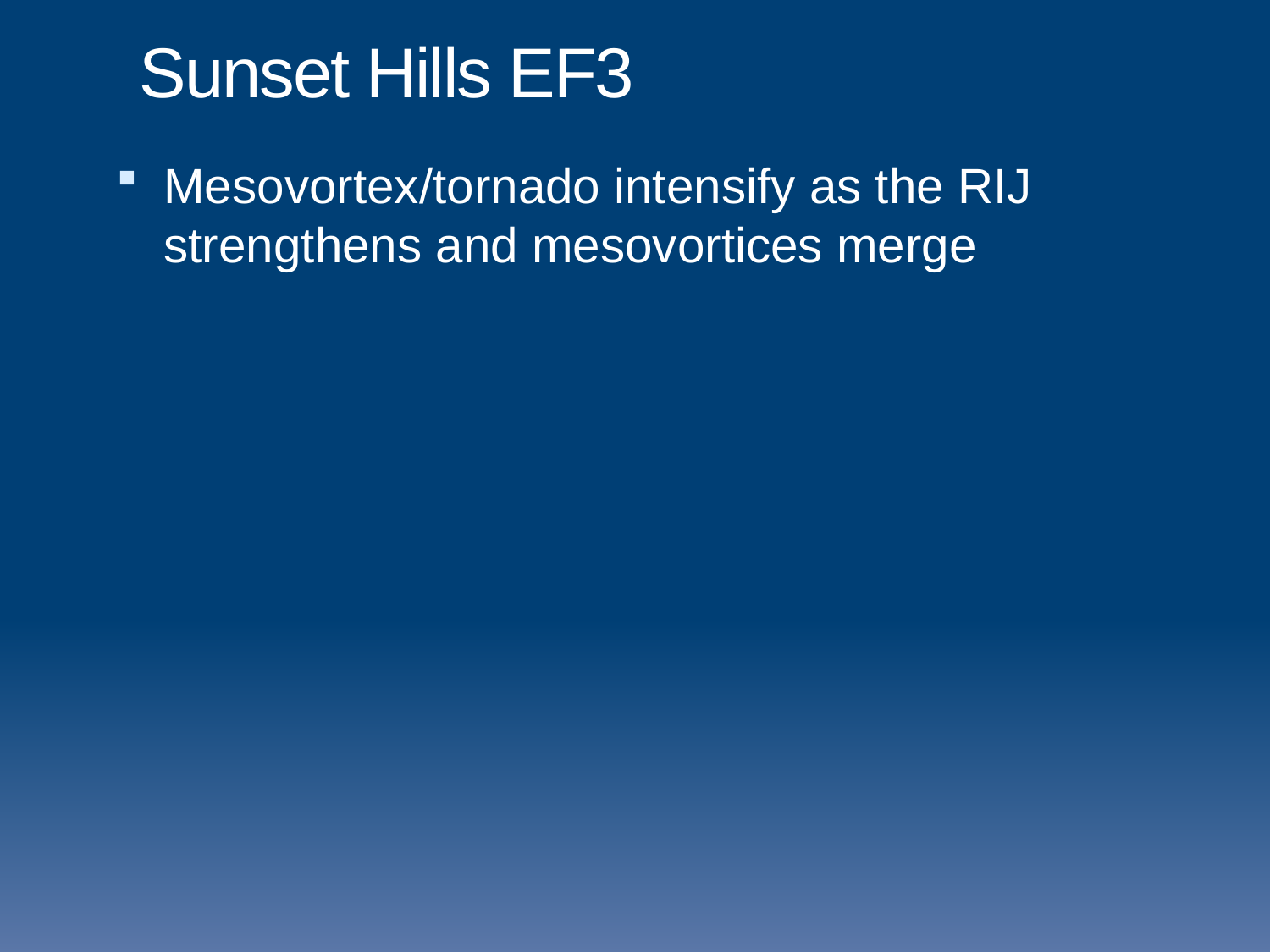

# Sunset Hills EF3
Mesovortex/tornado intensify as the RIJ strengthens and mesovortices merge